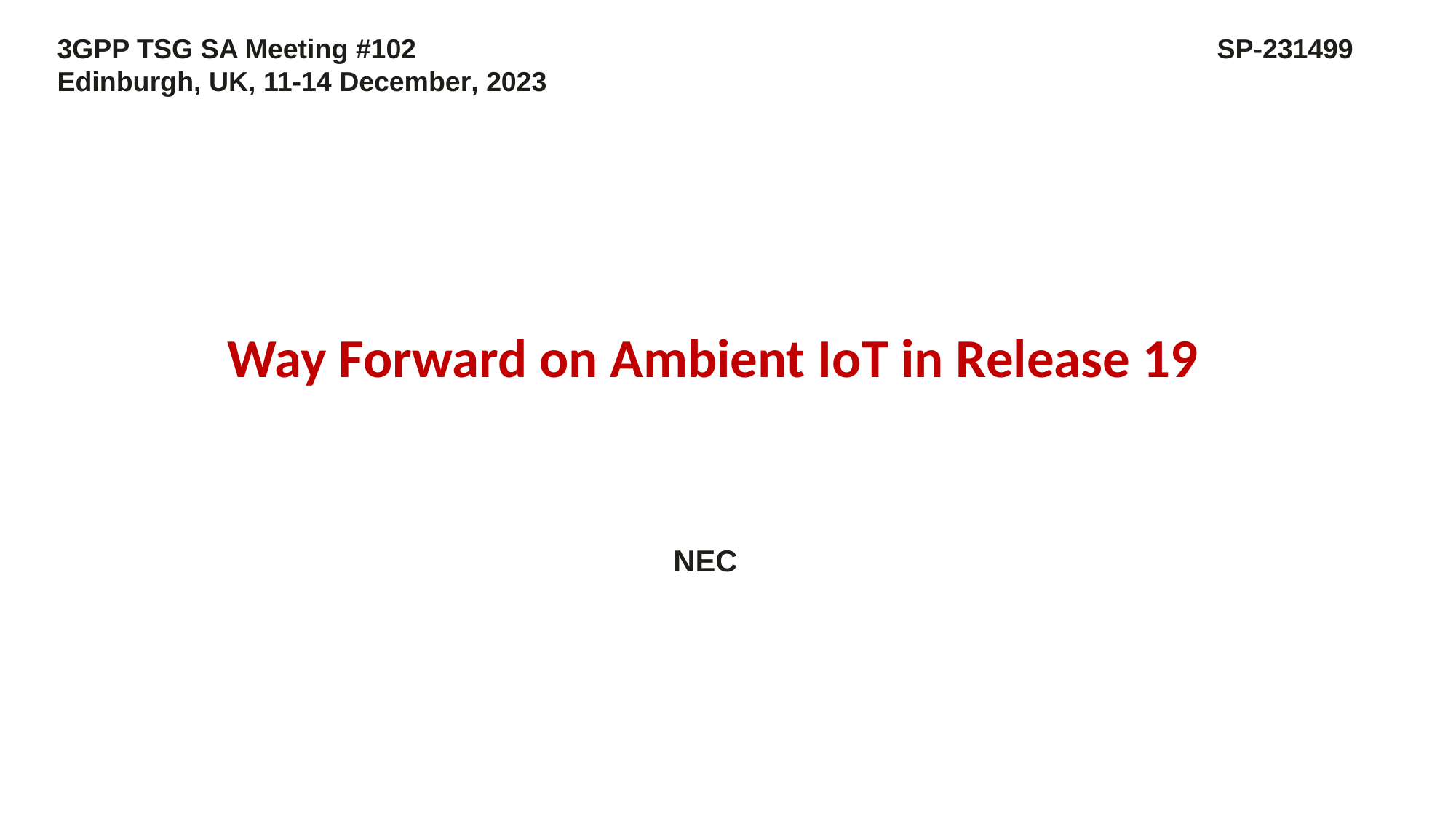

3GPP TSG SA Meeting #102							         SP-231499
Edinburgh, UK, 11-14 December, 2023
Way Forward on Ambient IoT in Release 19
NEC